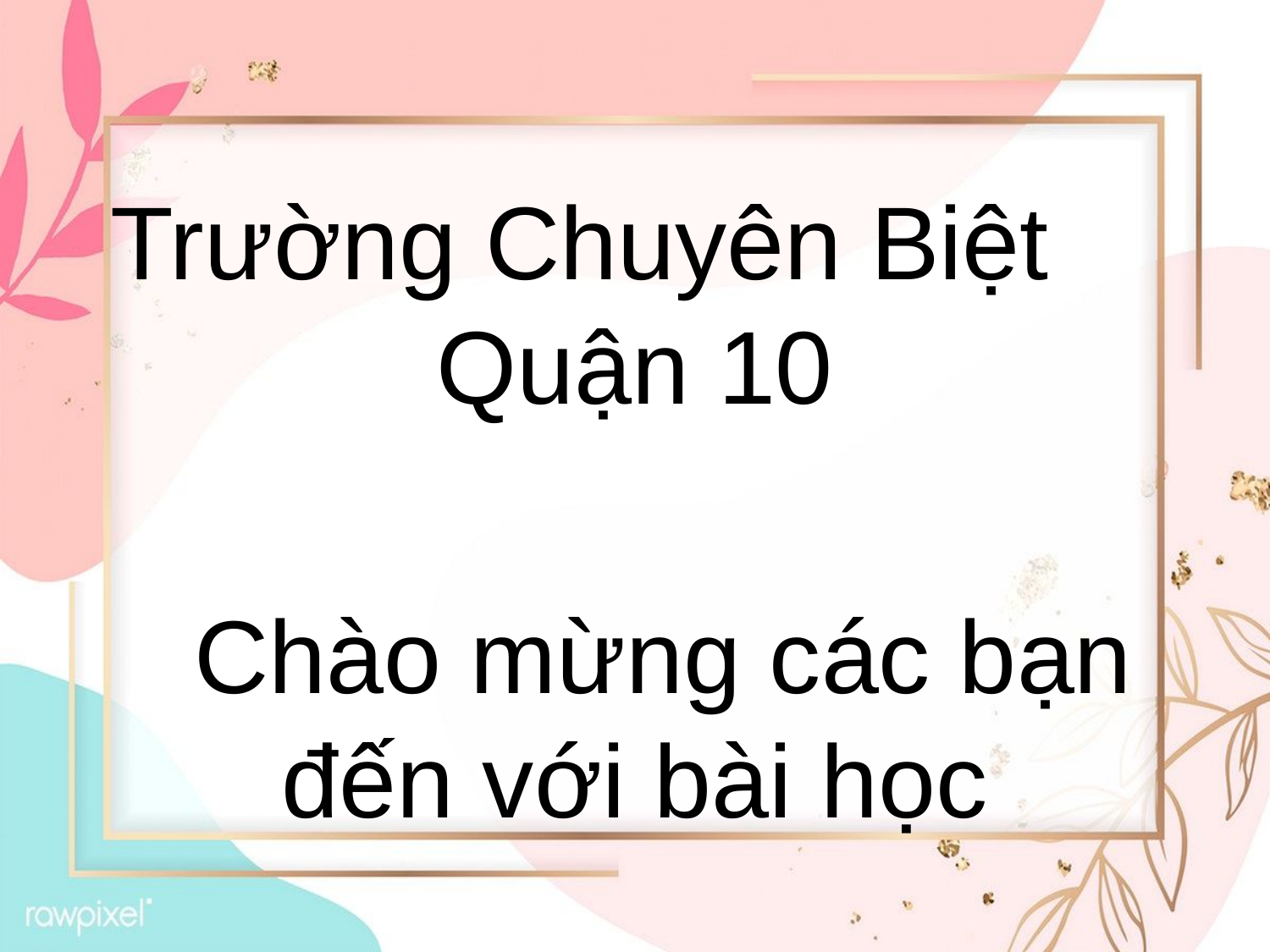

#

   Trường Chuyên Biệt      Quận 10

  Chào mừng các bạn đến với bài học